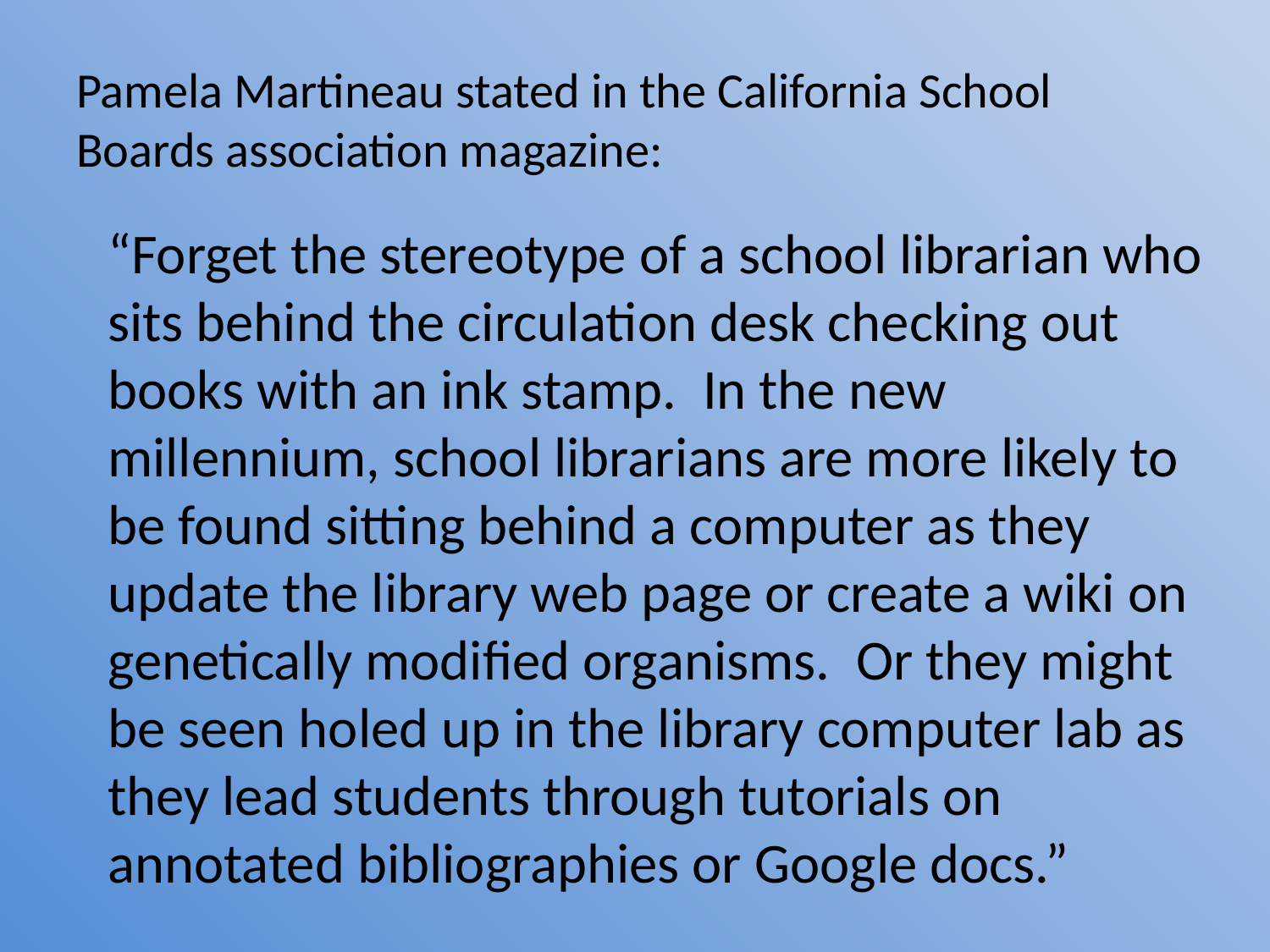

# Pamela Martineau stated in the California School Boards association magazine:
“Forget the stereotype of a school librarian who sits behind the circulation desk checking out books with an ink stamp.  In the new millennium, school librarians are more likely to be found sitting behind a computer as they update the library web page or create a wiki on genetically modified organisms.  Or they might be seen holed up in the library computer lab as they lead students through tutorials on annotated bibliographies or Google docs.”